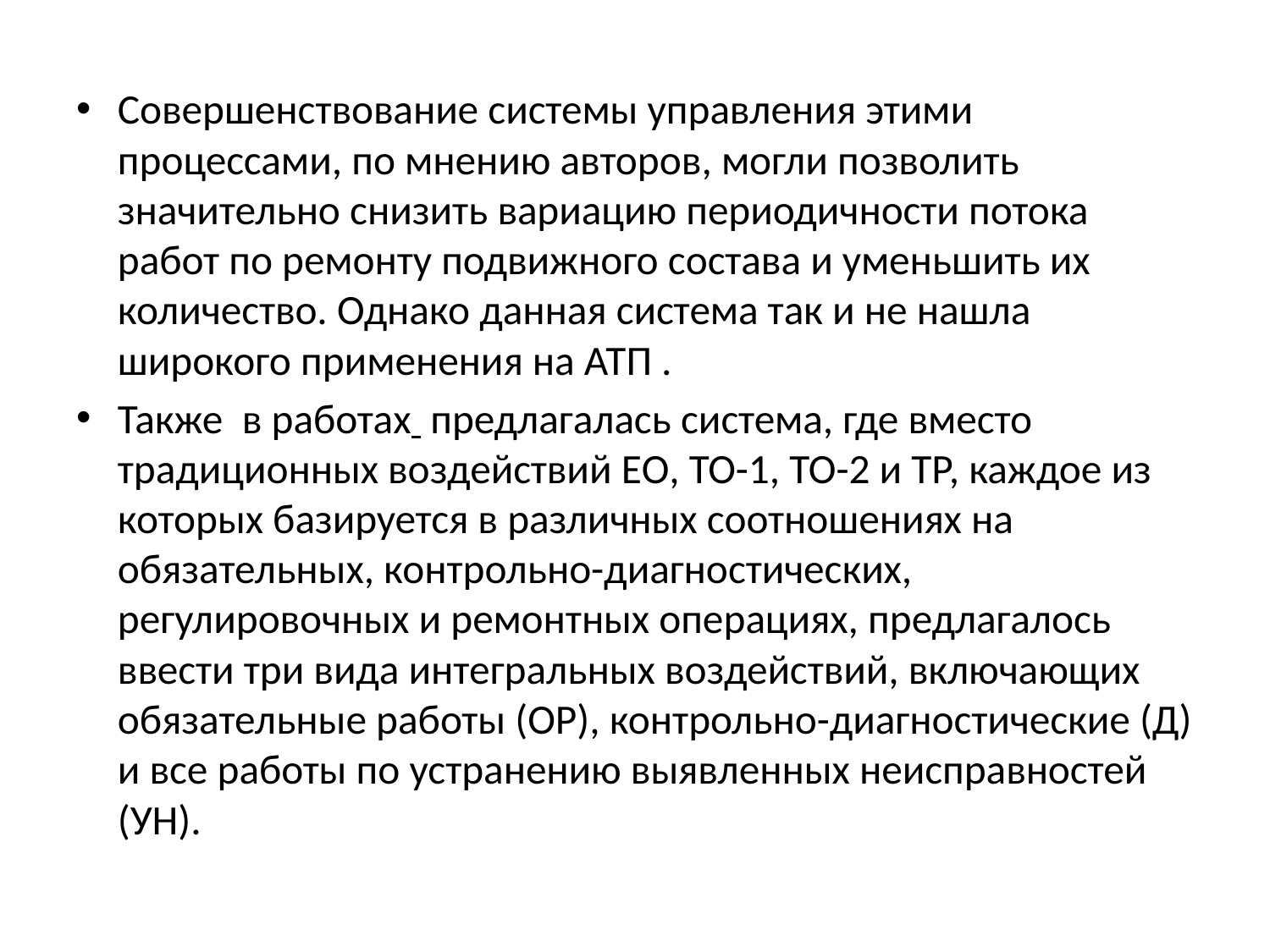

Совершенствование системы управления этими процессами, по мнению авторов, могли позволить значительно снизить вариацию периодичности потока работ по ремонту подвижного состава и уменьшить их количество. Однако данная система так и не нашла широкого применения на АТП .
Также  в работах  предлагалась система, где вместо традиционных воздействий ЕO, TO-1, TO-2 и ТР, каждое из которых базируется в различных соотношениях на обязательных, контрольно-диагностических, регулировочных и ремонтных операциях, предлагалось ввести три вида интегральных воздействий, включающих обязательные работы (ОР), контрольно-диагностические (Д) и все работы по устранению выявленных неисправностей (УН).